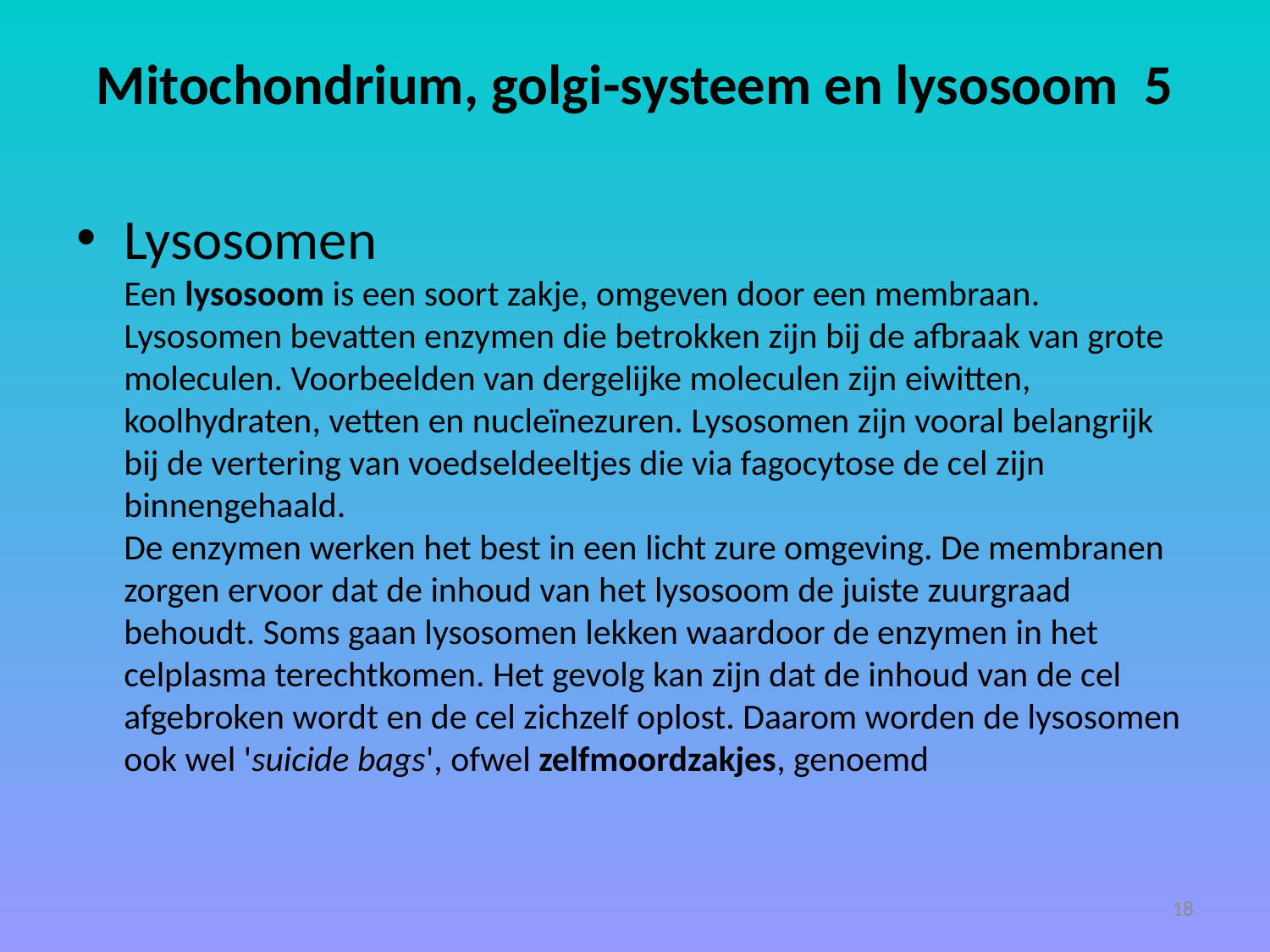

# Mitochondrium, golgi-systeem en lysosoom  5
Lysosomen
Een lysosoom is een soort zakje, omgeven door een membraan. Lysosomen bevatten enzymen die betrokken zijn bij de afbraak van grote moleculen. Voorbeelden van dergelijke moleculen zijn eiwitten, koolhydraten, vetten en nucleïnezuren. Lysosomen zijn vooral belangrijk bij de vertering van voedseldeeltjes die via fagocytose de cel zijn binnengehaald.
De enzymen werken het best in een licht zure omgeving. De membranen zorgen ervoor dat de inhoud van het lysosoom de juiste zuurgraad behoudt. Soms gaan lysosomen lekken waardoor de enzymen in het celplasma terechtkomen. Het gevolg kan zijn dat de inhoud van de cel afgebroken wordt en de cel zichzelf oplost. Daarom worden de lysosomen ook wel 'suicide bags', ofwel zelfmoordzakjes, genoemd
18